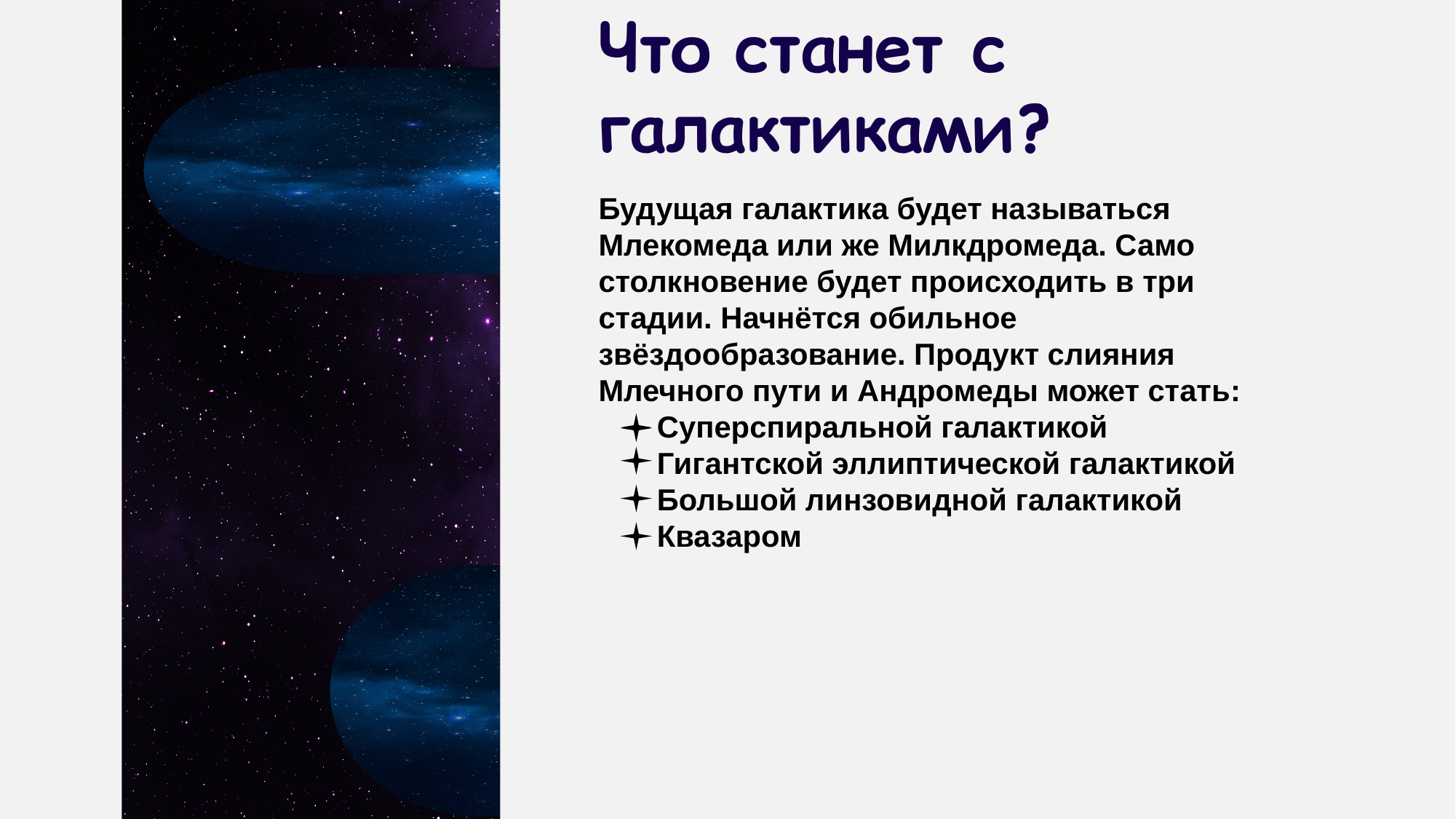

Что станет с галактиками?

#

Будущая галактика будет называться Млекомеда или же Милкдромеда. Само столкновение будет происходить в три стадии. Начнётся обильное звёздообразование. Продукт слияния Млечного пути и Андромеды может стать:
       Суперспиральной галактикой
       Гигантской эллиптической галактикой
       Большой линзовидной галактикой
       Квазаром